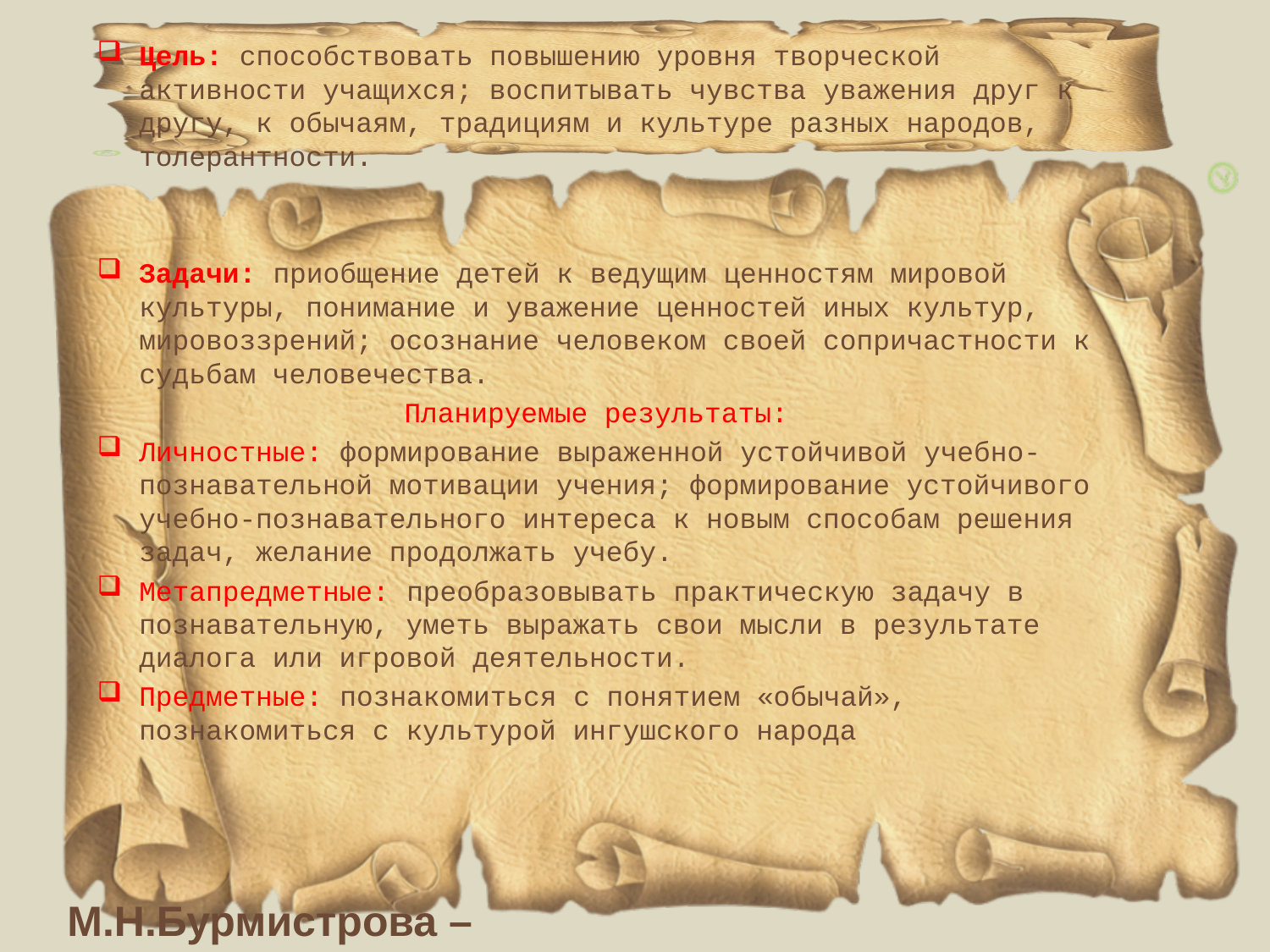

Цель: способствовать повышению уровня творческой активности учащихся; воспитывать чувства уважения друг к другу, к обычаям, традициям и культуре разных народов, толерантности.

Задачи: приобщение детей к ведущим ценностям мировой культуры, понимание и уважение ценностей иных культур, мировоззрений; осознание человеком своей сопричастности к судьбам человечества.
Планируемые результаты:
Личностные: формирование выраженной устойчивой учебно-познавательной мотивации учения; формирование устойчивого учебно-познавательного интереса к новым способам решения задач, желание продолжать учебу.
Метапредметные: преобразовывать практическую задачу в познавательную, уметь выражать свои мысли в результате диалога или игровой деятельности.
Предметные: познакомиться с понятием «обычай», познакомиться с культурой ингушского народа